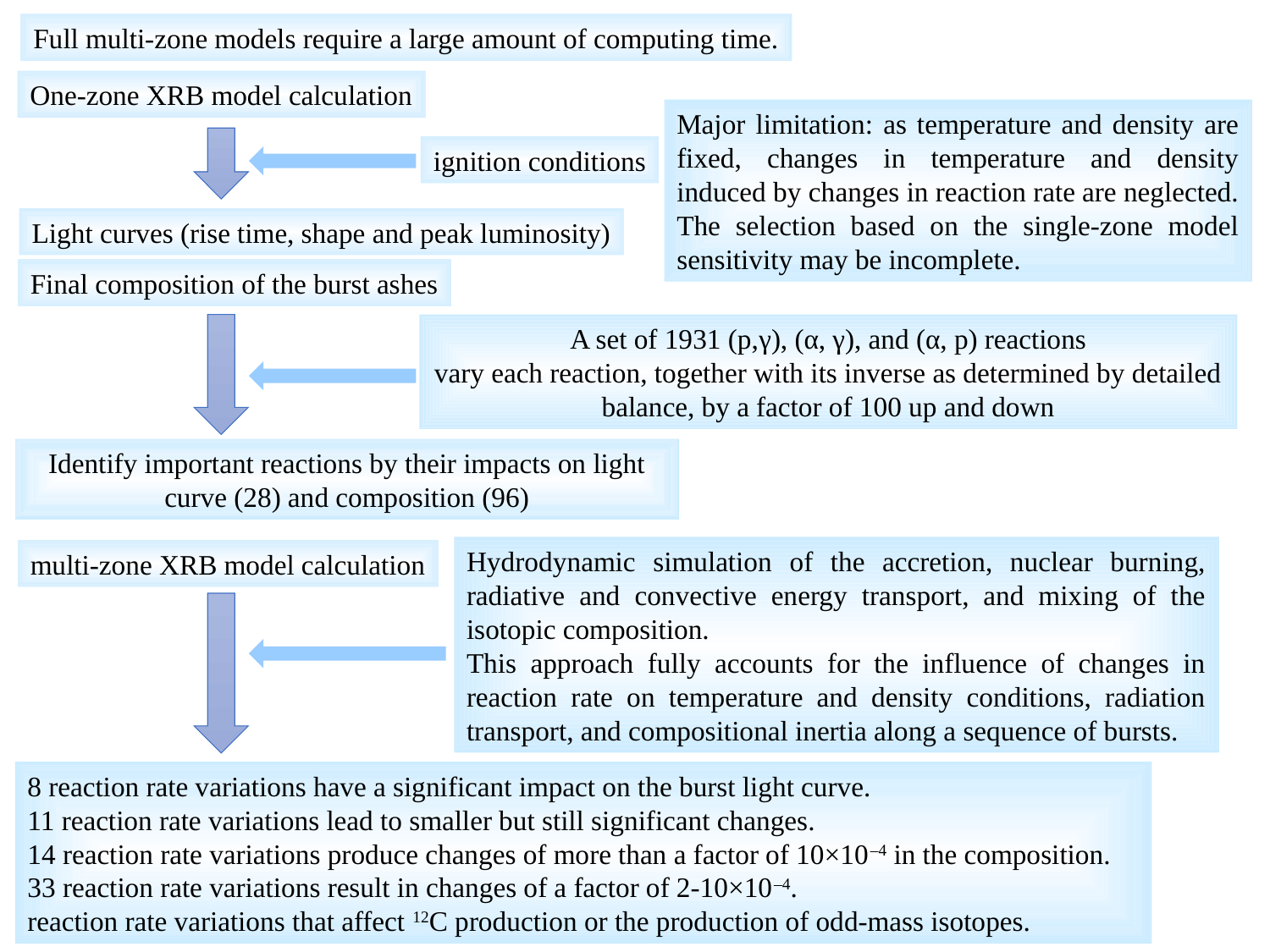

Full multi-zone models require a large amount of computing time.
One-zone XRB model calculation
Major limitation: as temperature and density are fixed, changes in temperature and density induced by changes in reaction rate are neglected. The selection based on the single-zone model sensitivity may be incomplete.

ignition conditions

Light curves (rise time, shape and peak luminosity)
Final composition of the burst ashes

A set of 1931 (p,γ), (α, γ), and (α, p) reactions
vary each reaction, together with its inverse as determined by detailed balance, by a factor of 100 up and down

Identify important reactions by their impacts on light curve (28) and composition (96)
Hydrodynamic simulation of the accretion, nuclear burning, radiative and convective energy transport, and mixing of the isotopic composition.
This approach fully accounts for the influence of changes in reaction rate on temperature and density conditions, radiation transport, and compositional inertia along a sequence of bursts.
multi-zone XRB model calculation

8 reaction rate variations have a significant impact on the burst light curve.
11 reaction rate variations lead to smaller but still significant changes.
14 reaction rate variations produce changes of more than a factor of 10×10–4 in the composition.
33 reaction rate variations result in changes of a factor of 2-10×10–4.
reaction rate variations that affect 12C production or the production of odd-mass isotopes.